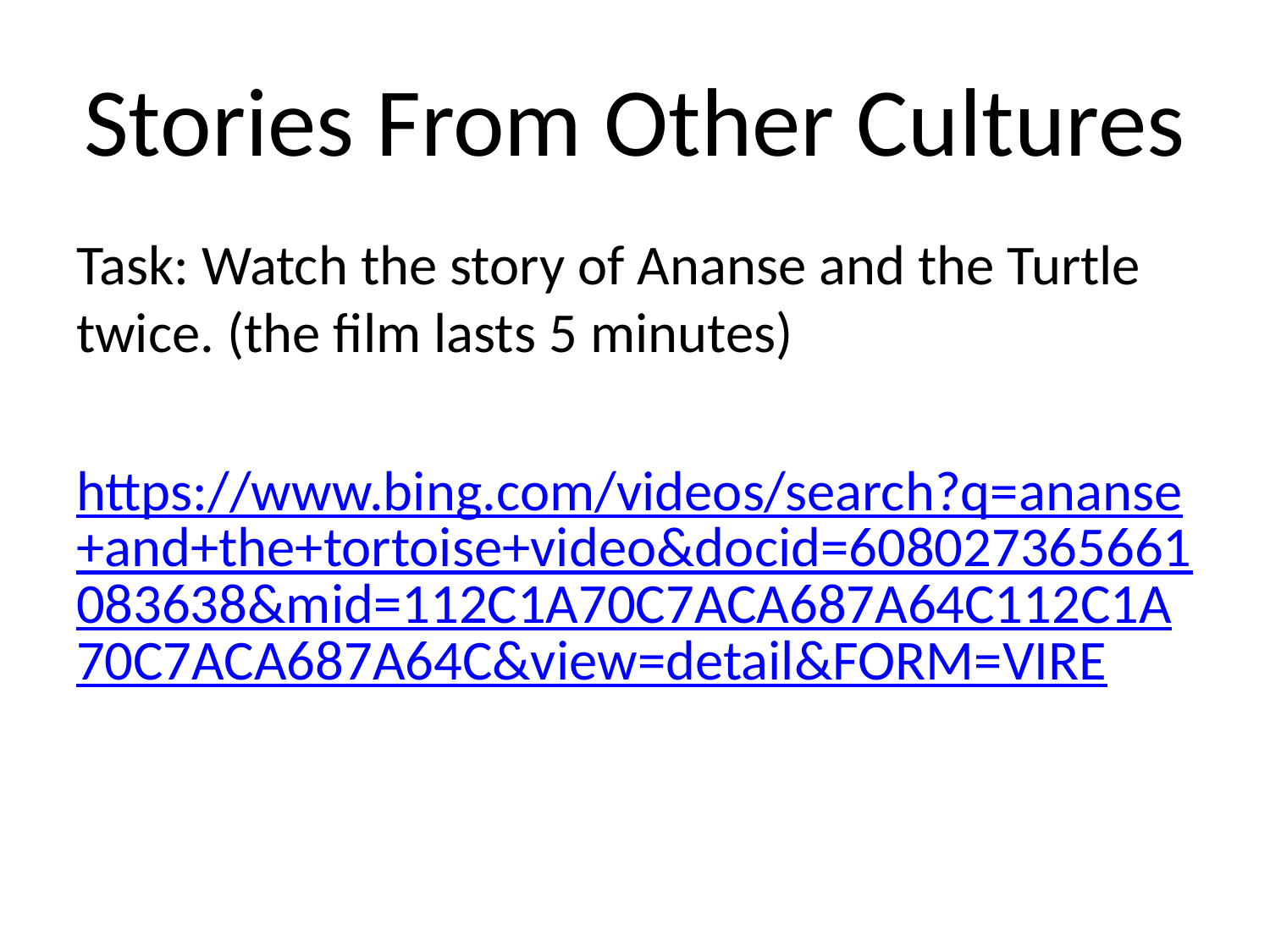

# Stories From Other Cultures
Task: Watch the story of Ananse and the Turtle twice. (the film lasts 5 minutes)

https://www.bing.com/videos/search?q=ananse+and+the+tortoise+video&docid=608027365661083638&mid=112C1A70C7ACA687A64C112C1A70C7ACA687A64C&view=detail&FORM=VIRE